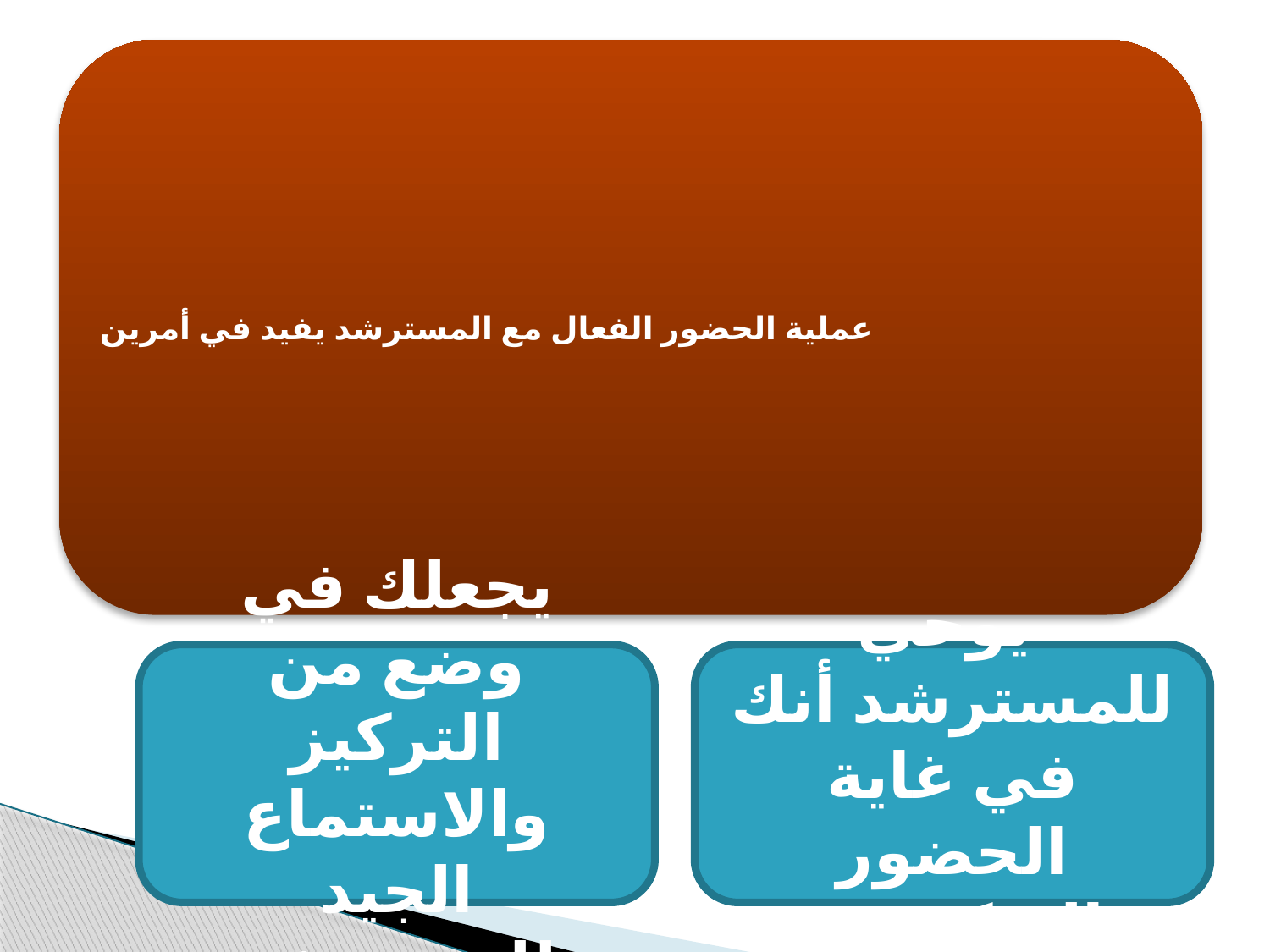

عملية الحضور الفعال مع المسترشد يفيد في أمرين
يجعلك في وضع من التركيز والاستماع الجيد للمسترشد
 يوحي للمسترشد أنك في غاية الحضور والتركيز معه